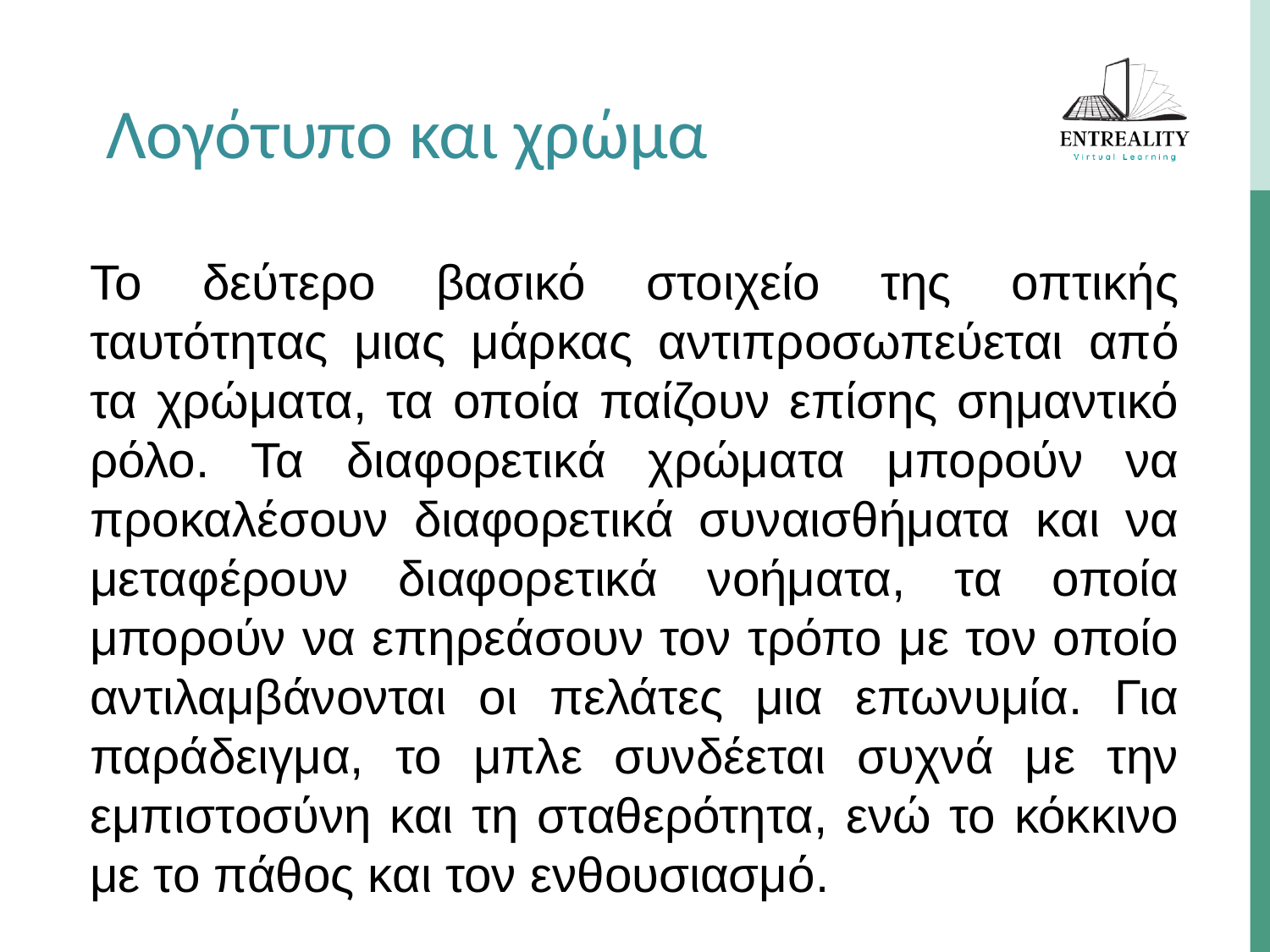

Λογότυπο και χρώμα

Το δεύτερο βασικό στοιχείο της οπτικής ταυτότητας μιας μάρκας αντιπροσωπεύεται από τα χρώματα, τα οποία παίζουν επίσης σημαντικό ρόλο. Τα διαφορετικά χρώματα μπορούν να προκαλέσουν διαφορετικά συναισθήματα και να μεταφέρουν διαφορετικά νοήματα, τα οποία μπορούν να επηρεάσουν τον τρόπο με τον οποίο αντιλαμβάνονται οι πελάτες μια επωνυμία. Για παράδειγμα, το μπλε συνδέεται συχνά με την εμπιστοσύνη και τη σταθερότητα, ενώ το κόκκινο με το πάθος και τον ενθουσιασμό.